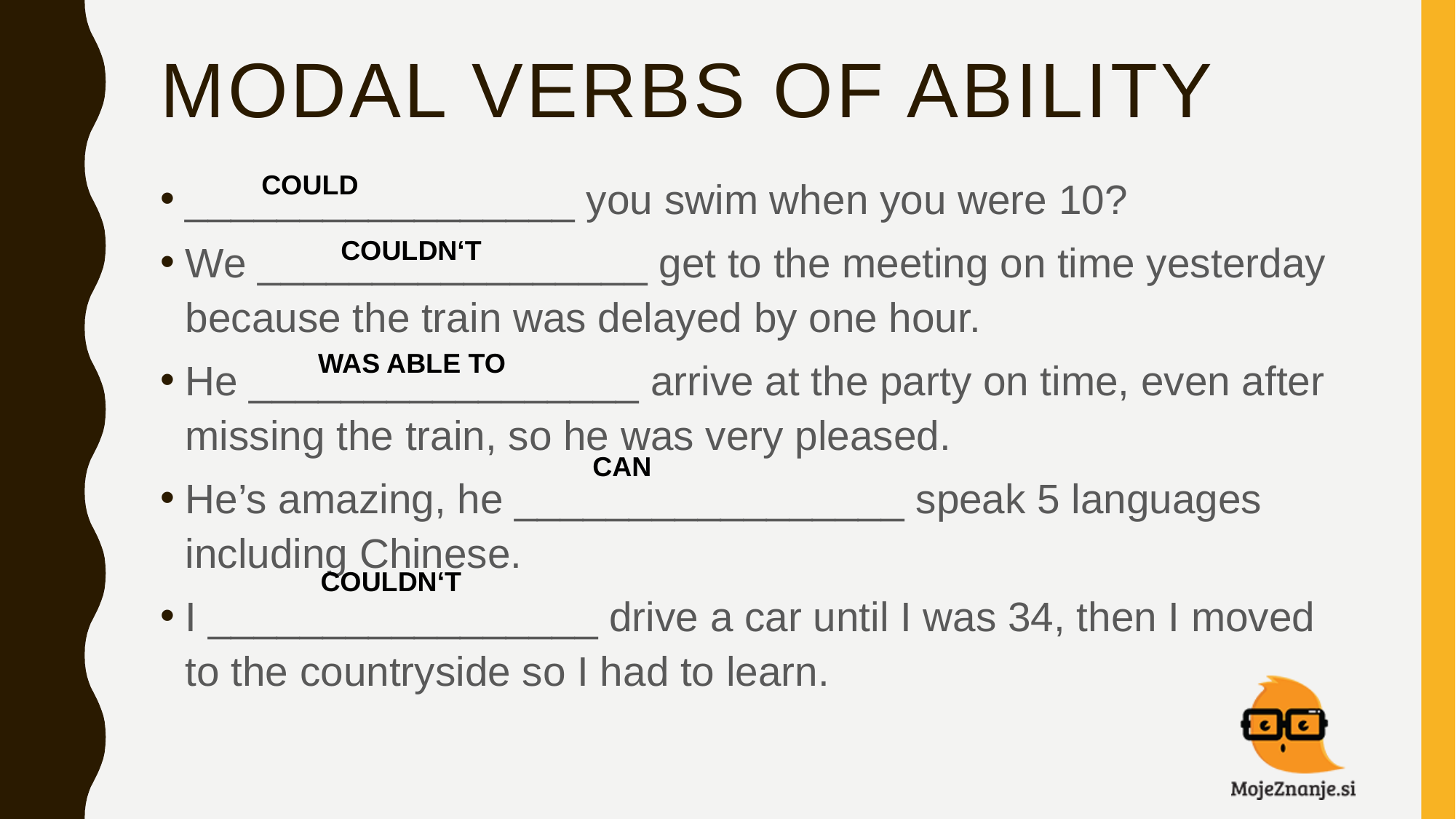

# MODAL VERBS OF ABILITY
_________________ you swim when you were 10?
We _________________ get to the meeting on time yesterday because the train was delayed by one hour.
He _________________ arrive at the party on time, even after missing the train, so he was very pleased.
He’s amazing, he _________________ speak 5 languages including Chinese.
I _________________ drive a car until I was 34, then I moved to the countryside so I had to learn.
COULD
COULDN‘T
WAS ABLE TO
CAN
COULDN‘T